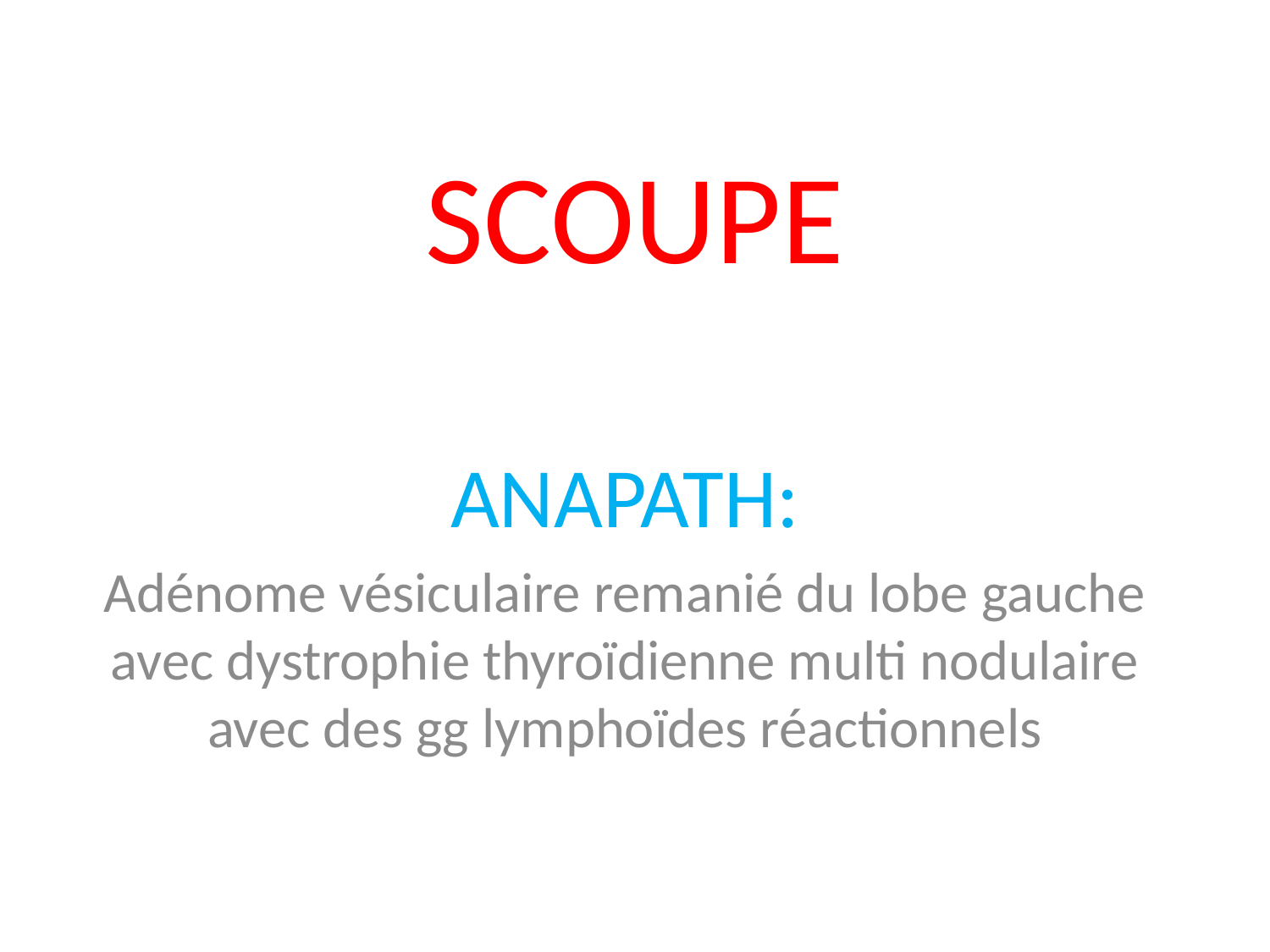

# SCOUPE
ANAPATH:
Adénome vésiculaire remanié du lobe gauche avec dystrophie thyroïdienne multi nodulaire avec des gg lymphoïdes réactionnels